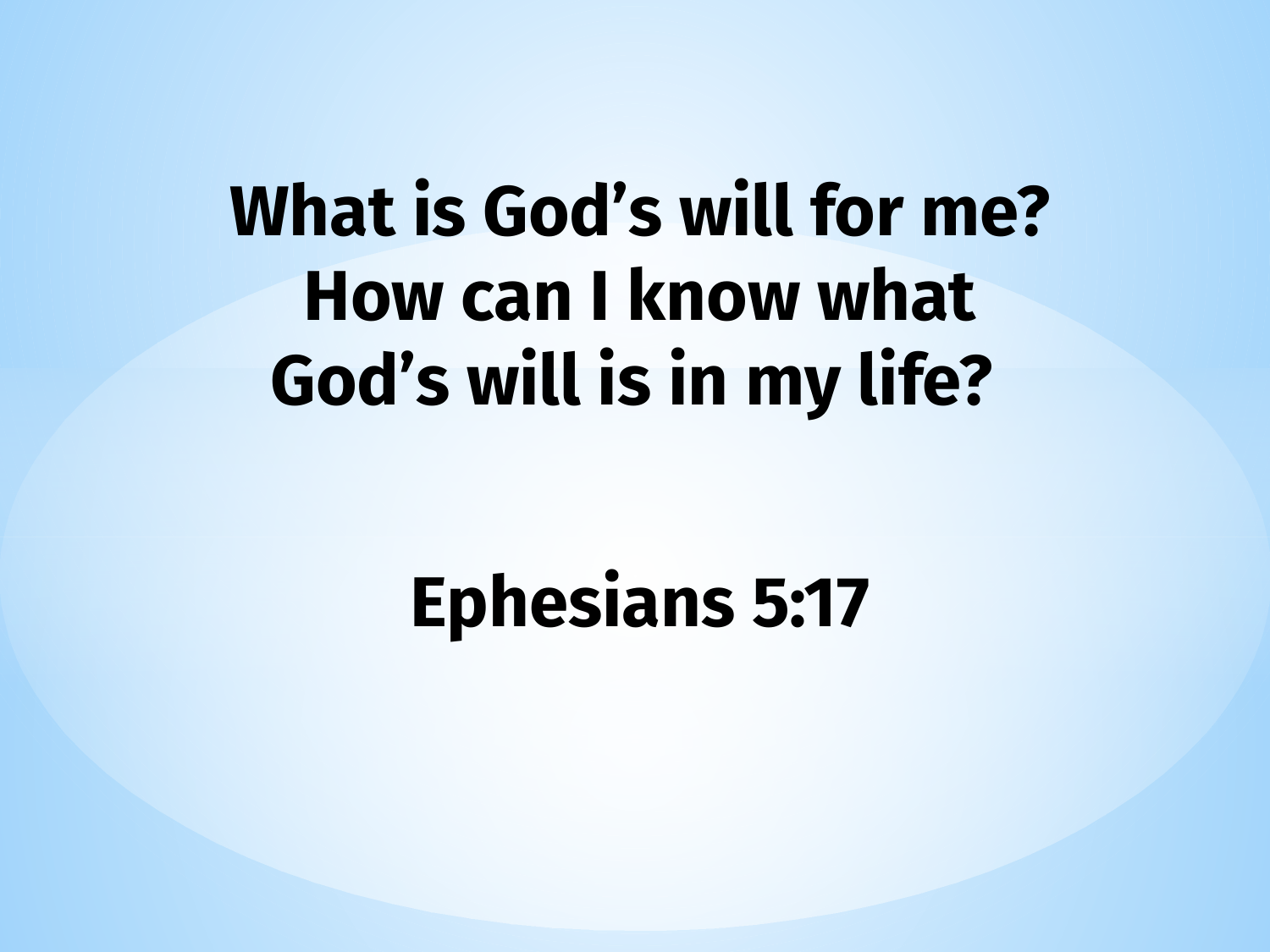

What is God’s will for me? How can I know what God’s will is in my life?
Ephesians 5:17